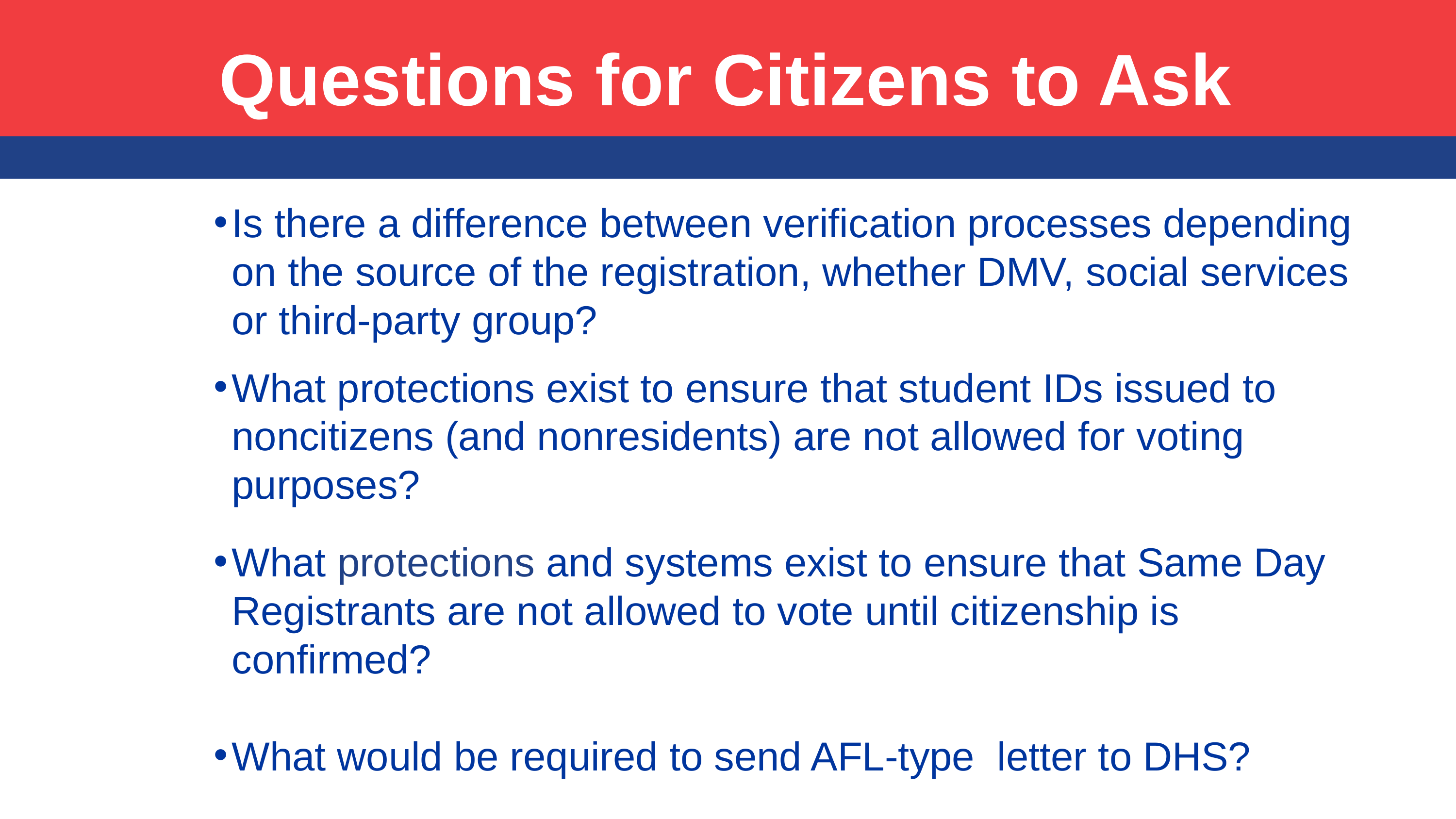

# Questions for Citizens to Ask

Is there a difference between verification processes depending on the source of the registration, whether DMV, social services or third-party group?

What protections exist to ensure that student IDs issued to noncitizens (and nonresidents) are not allowed for voting purposes?

What protections and systems exist to ensure that Same Day Registrants are not allowed to vote until citizenship is confirmed?

What would be required to send AFL-type  letter to DHS?